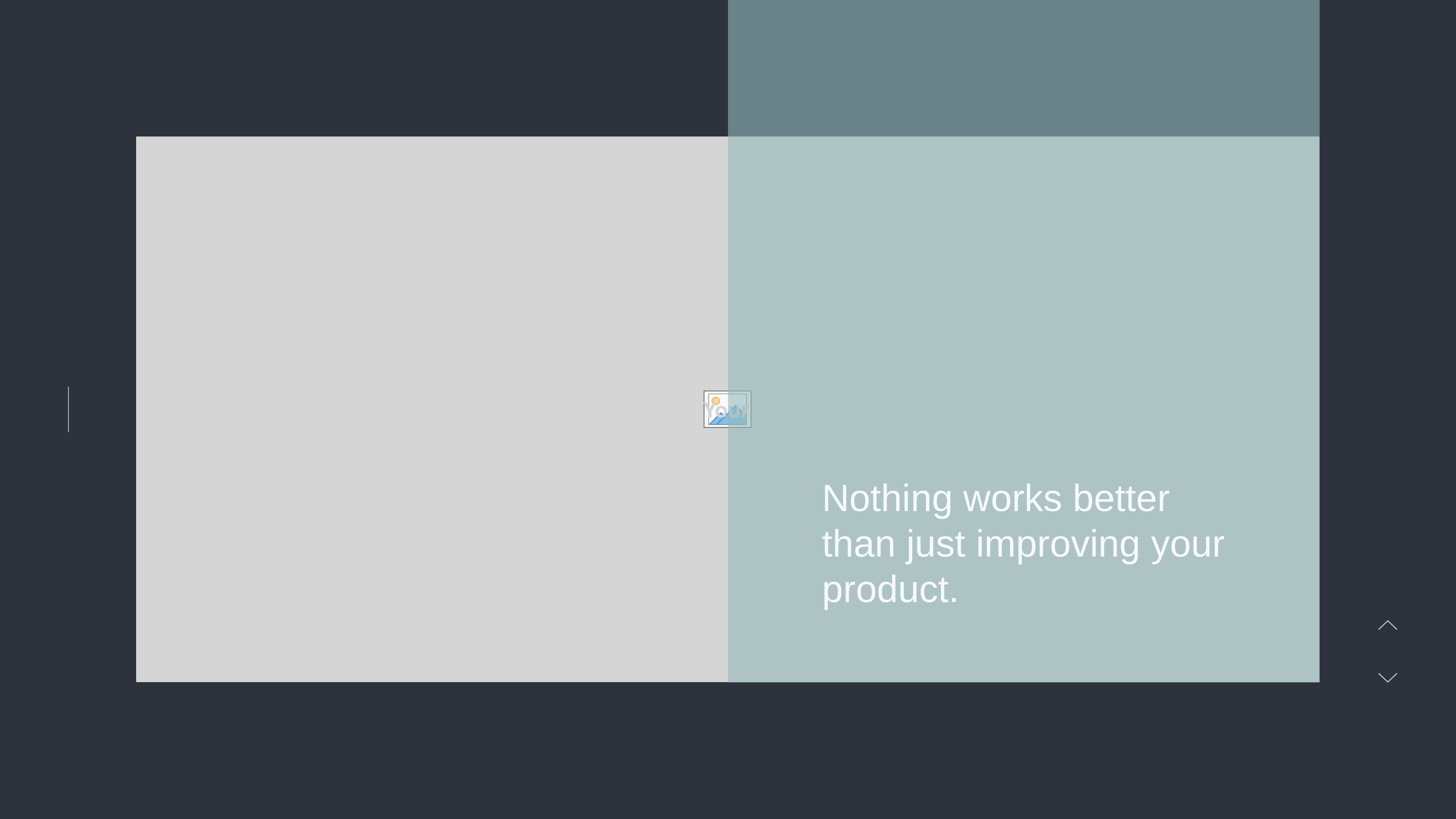

Nothing works better
than just improving your
product.